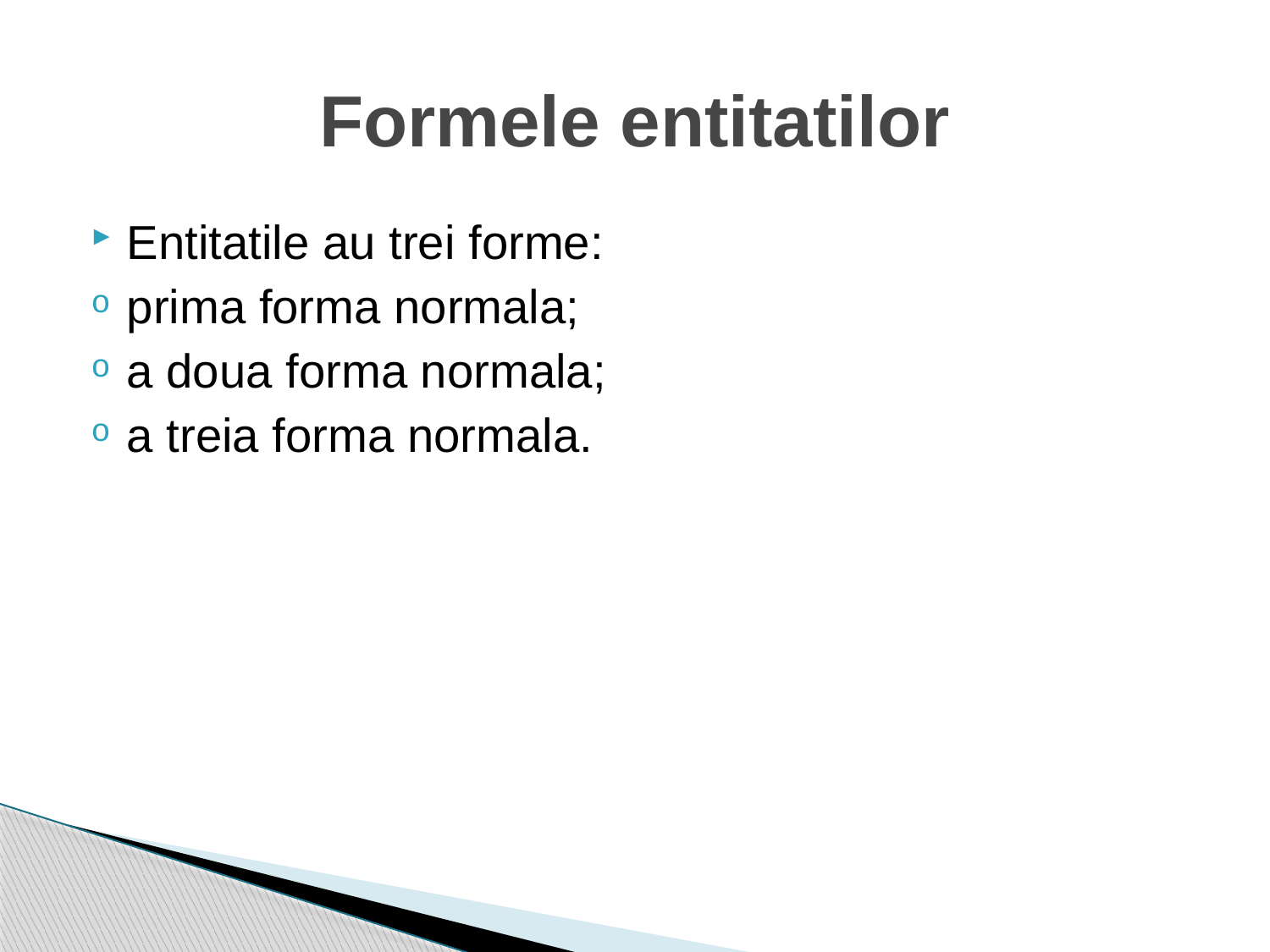

# Formele entitatilor
Entitatile au trei forme:
prima forma normala;
a doua forma normala;
a treia forma normala.